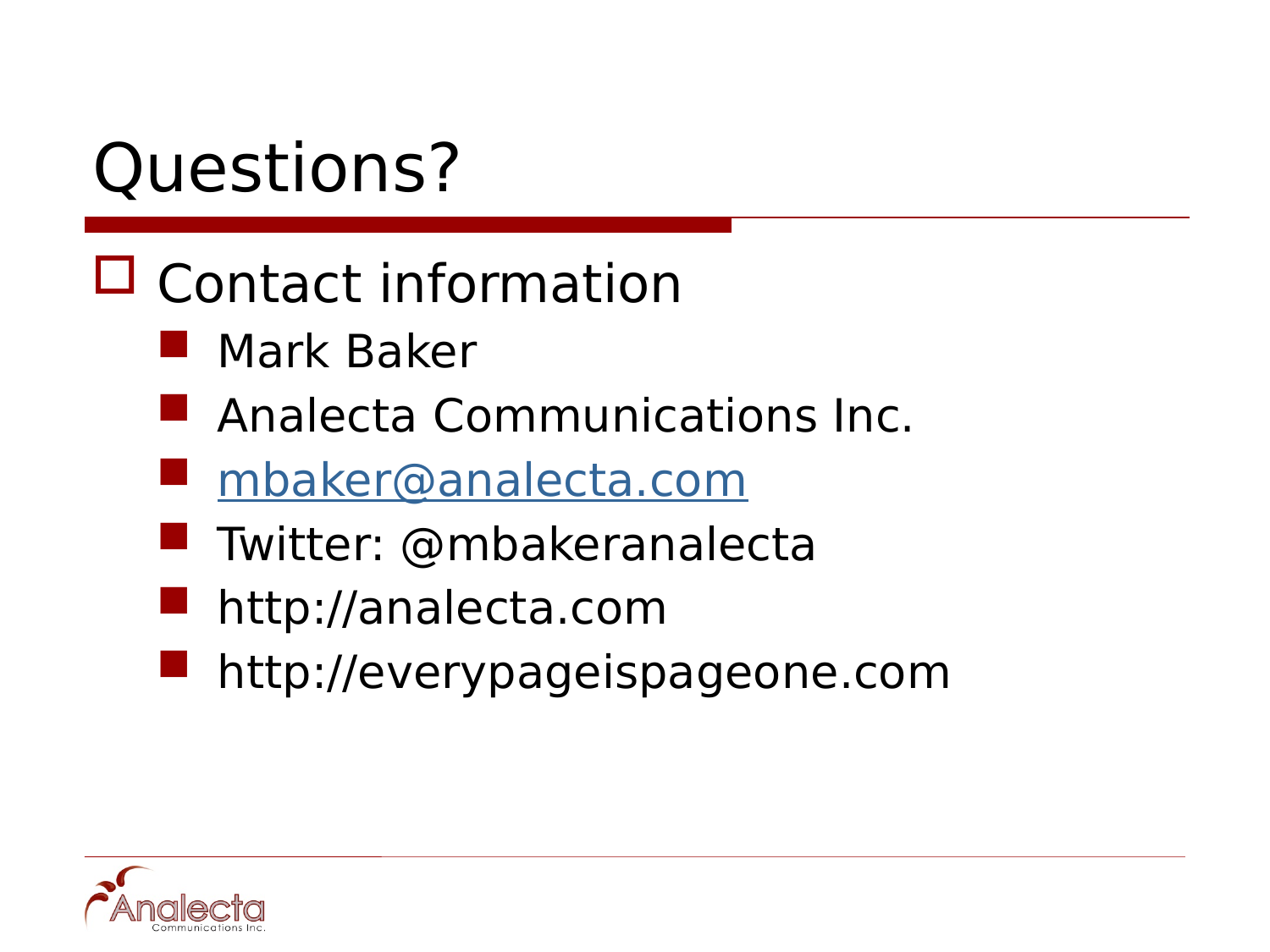

# Questions?
Contact information
Mark Baker
Analecta Communications Inc.
mbaker@analecta.com
Twitter: @mbakeranalecta
http://analecta.com
http://everypageispageone.com